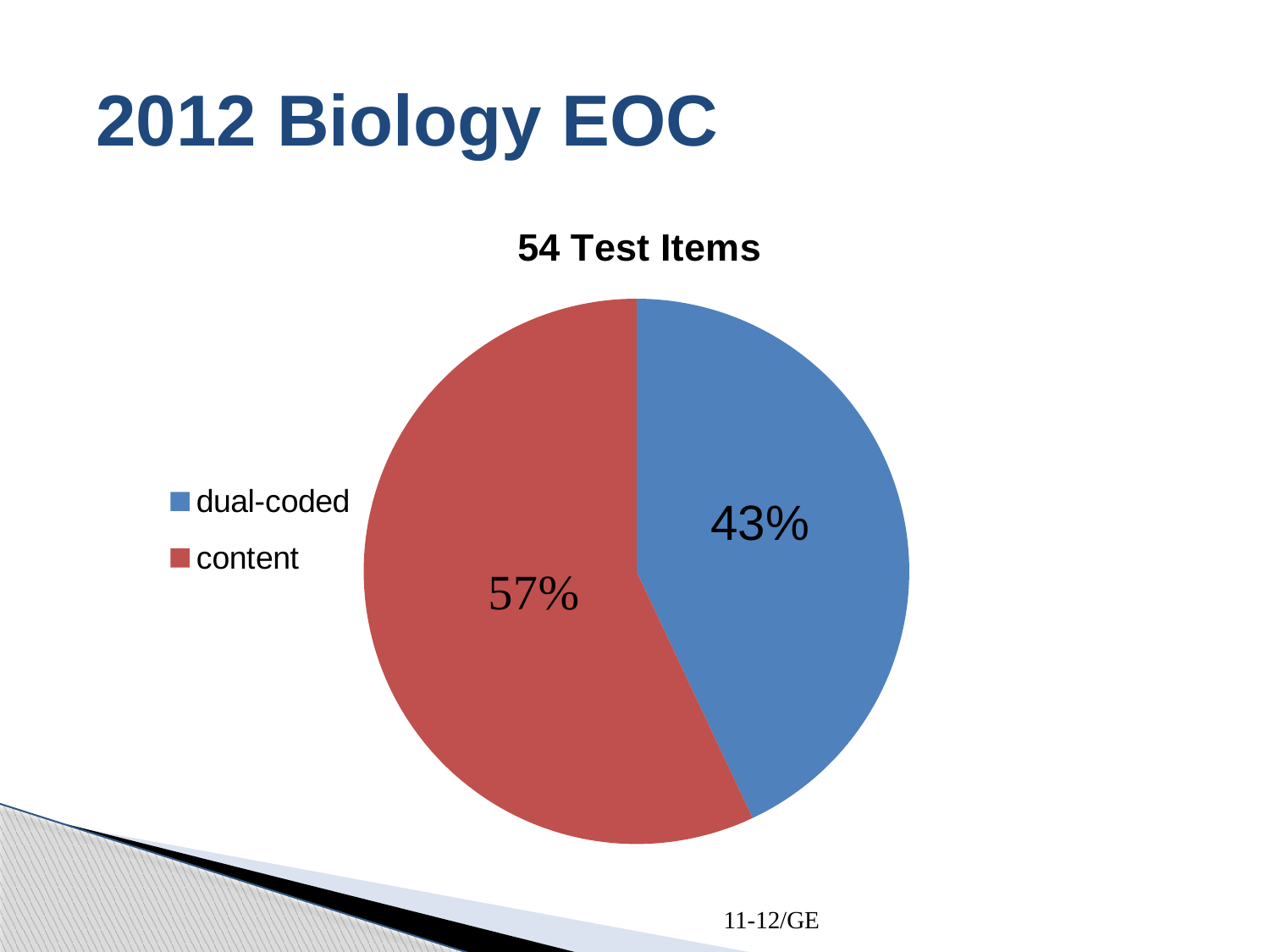

# 2012 Biology EOC

### Chart:

| Category | 54 Test Items |
|---|---|
| dual-coded | 0.43 |
| content | 0.57 |
43%
11-12/GE